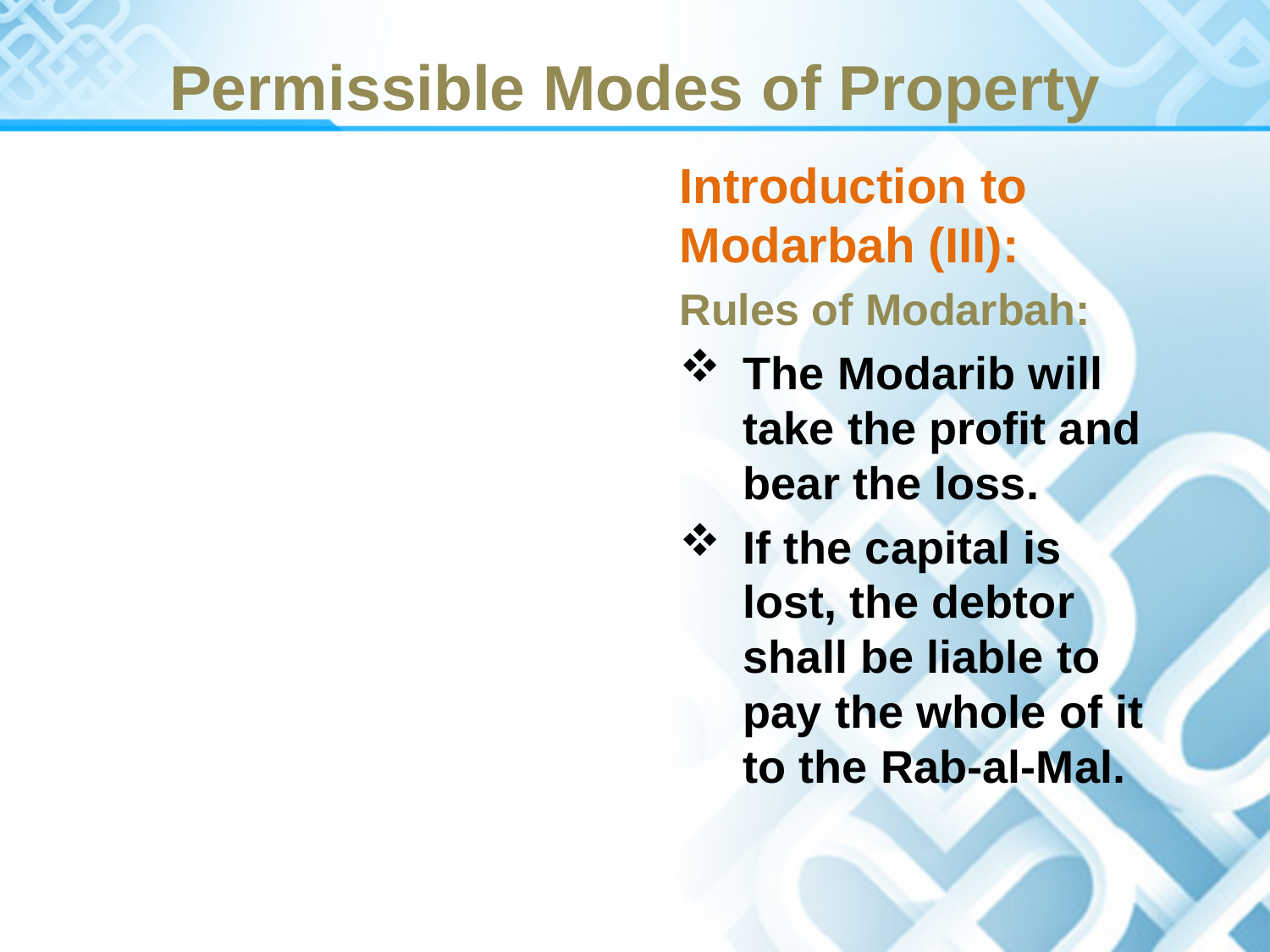

Permissible Modes of Property
Introduction to Modarbah (III):
Rules of Modarbah:
The Modarib will take the profit and bear the loss.
If the capital is lost, the debtor shall be liable to pay the whole of it to the Rab-al-Mal.